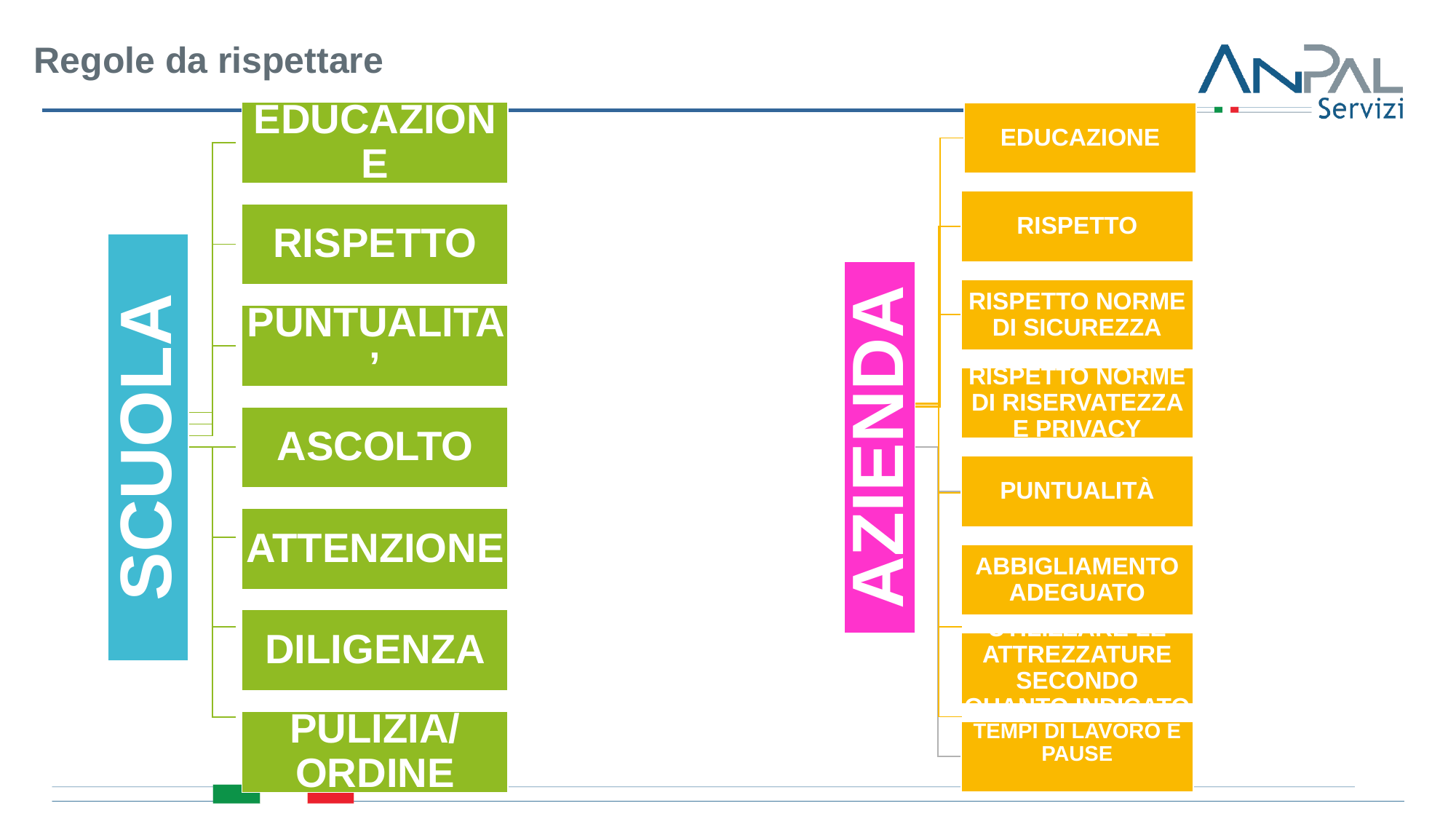

Regole da rispettare

SCUOLA
Educazione
Rispetto
Puntualita’
Ascolto
Attenzione
Diligenza
Pulizia/ordine

AZIENDA
Educazione
Rispetto
Rispetto norme di sicurezza
Rispetto norme di riservatezza e privacy
Puntualità
Abbigliamento adeguato
Utilizzare le attrezzature secondo quanto indicato
Tempi di lavoro e pause